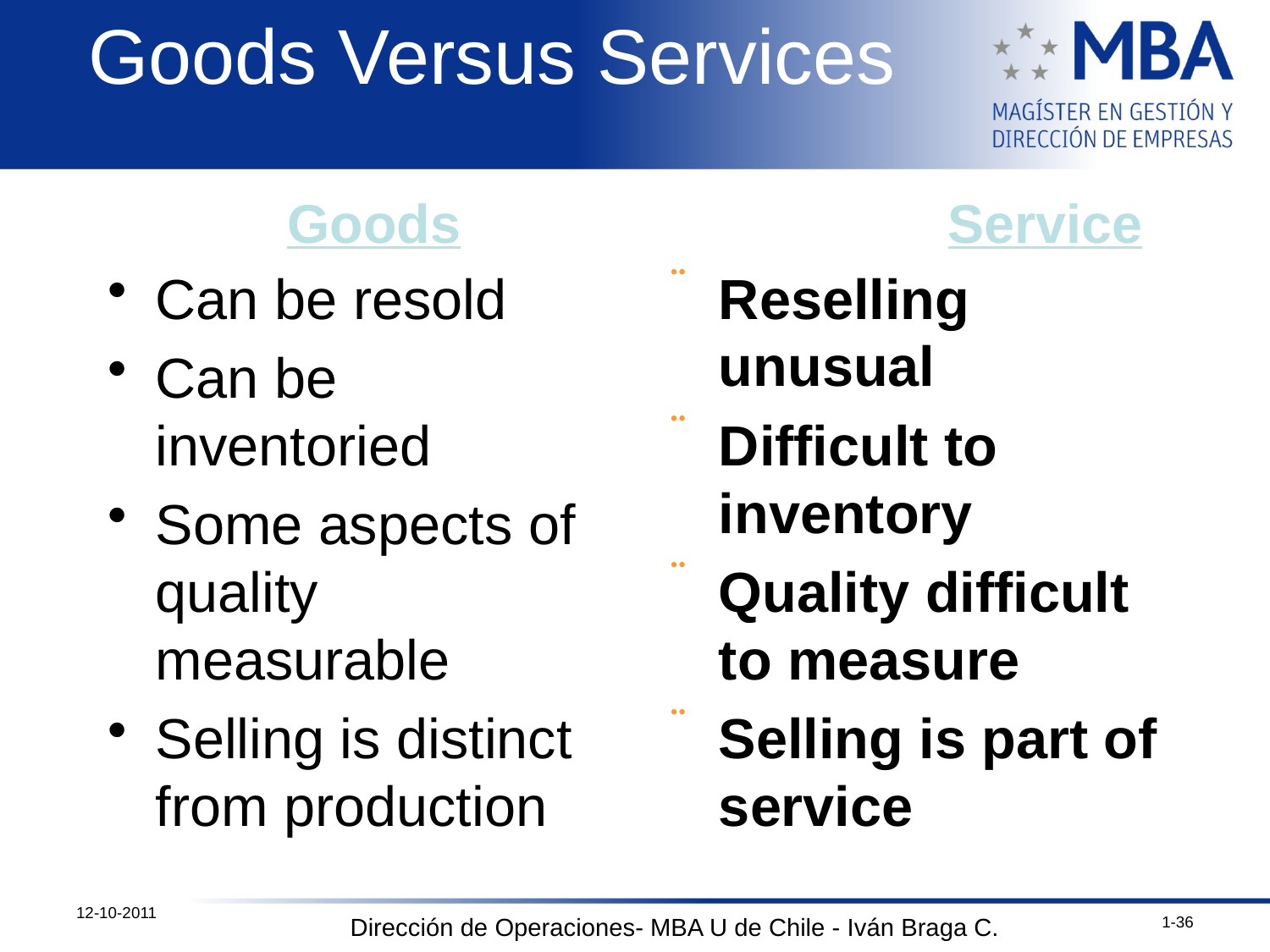

# Goods Versus Services
           Goods                                Service
Can be resold
Can be inventoried
Some aspects of quality measurable
Selling is distinct from production

Reselling unusual
Difficult to inventory
Quality difficult to measure
Selling is part of service

12-10-2011

1-36